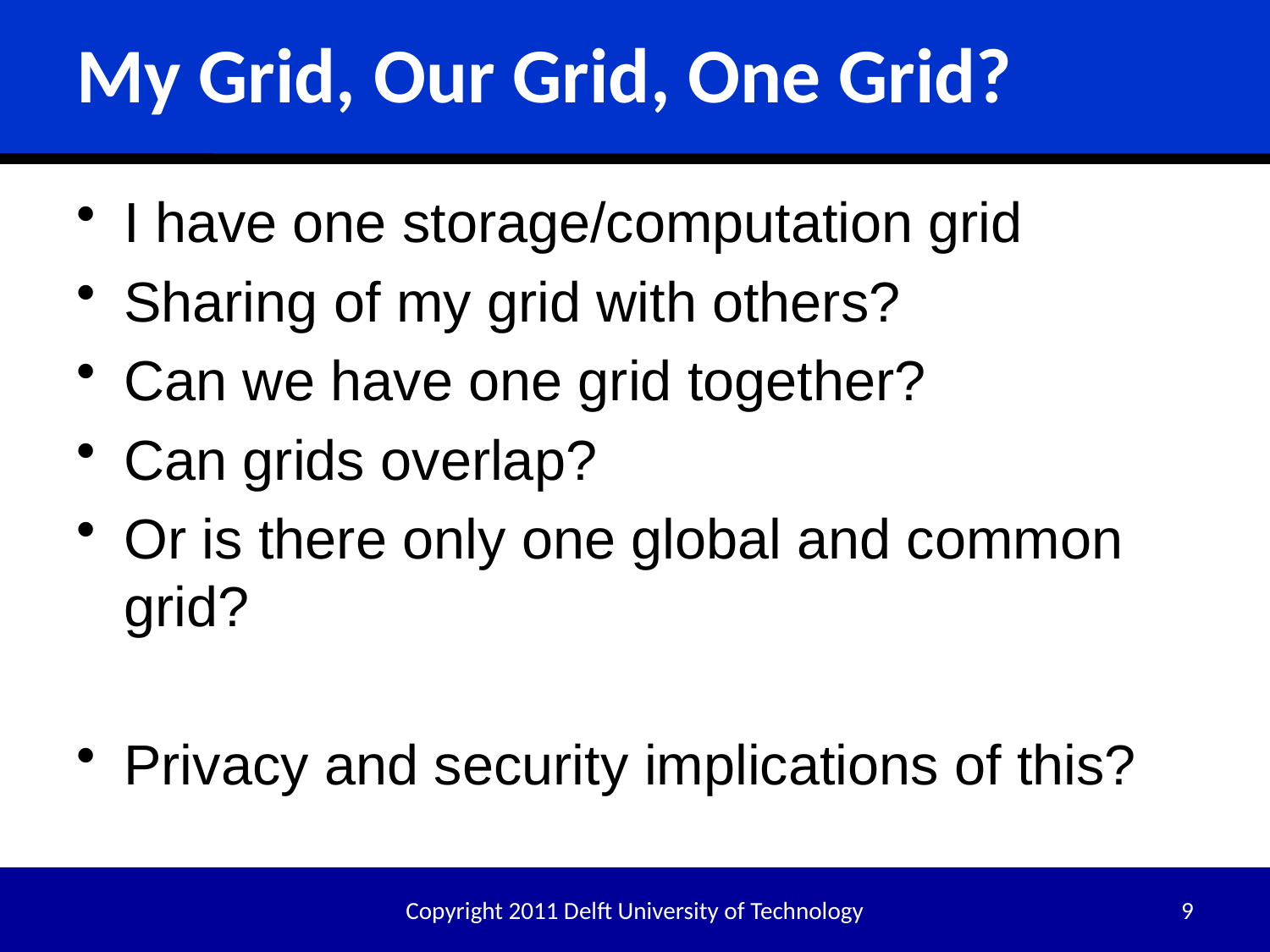

# My Grid, Our Grid, One Grid?
I have one storage/computation grid
Sharing of my grid with others?
Can we have one grid together?
Can grids overlap?
Or is there only one global and common grid?

Privacy and security implications of this?
Copyright 2011 Delft University of Technology
9